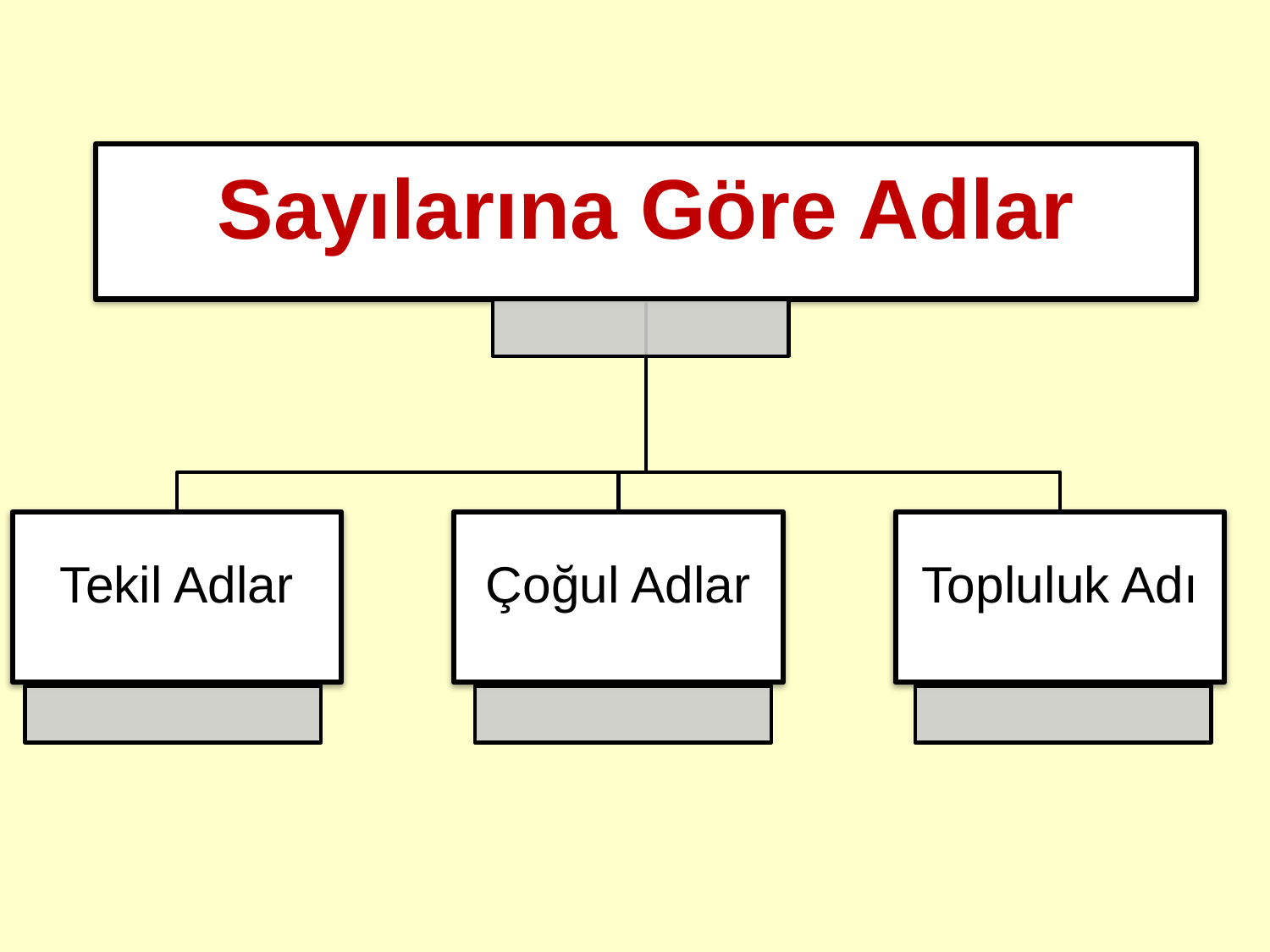

Sayılarına Göre Adlar

Tekil Adlar

Çoğul Adlar

Topluluk Adı